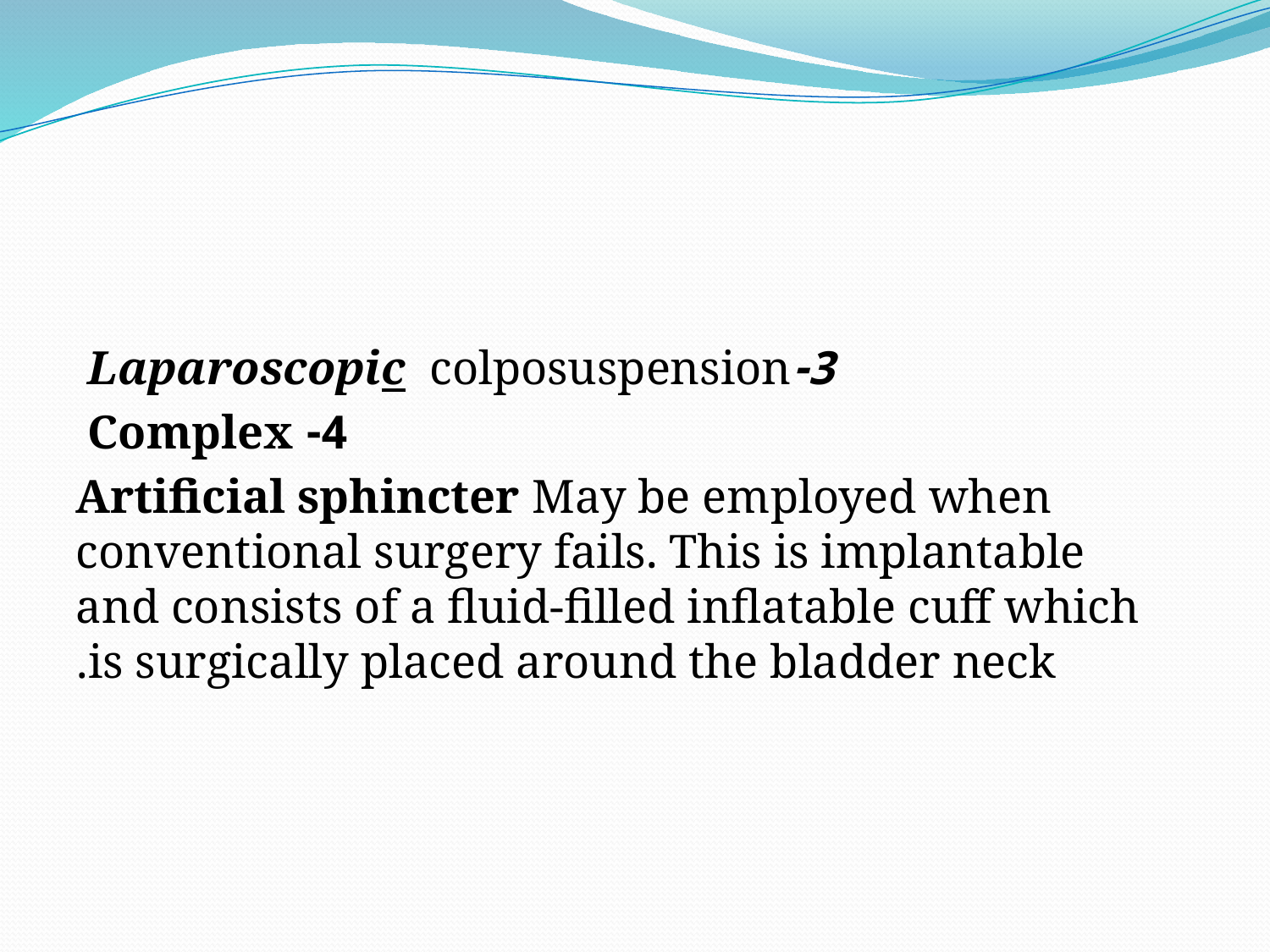

3-Laparoscopic  colposuspension
4- Complex
Artificial sphincter May be employed when conventional surgery fails. This is implantable and consists of a fluid-filled inflatable cuff which is surgically placed around the bladder neck.